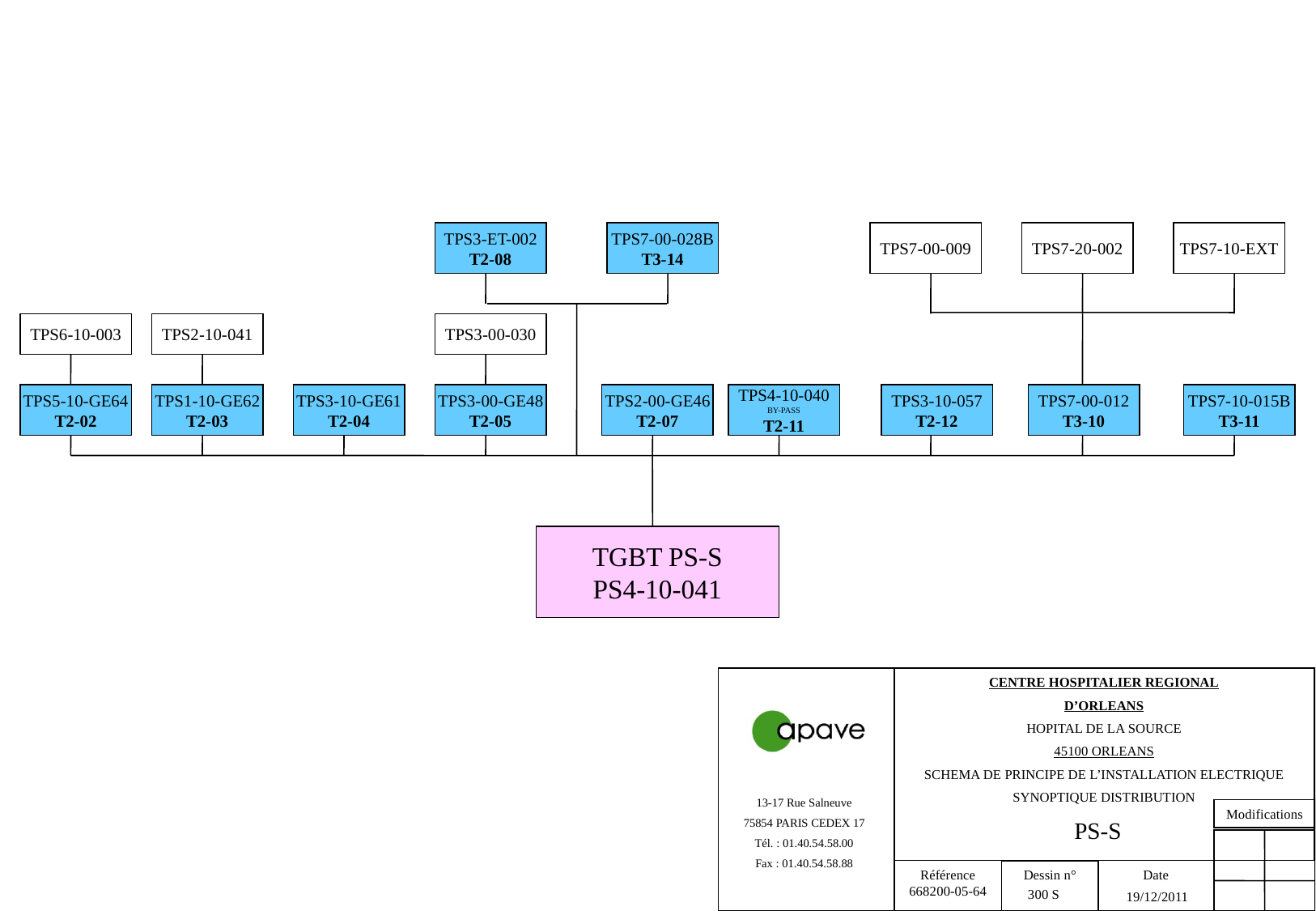

TPS3-ET-002
T2-08
TPS7-00-028B
T3-14
TPS7-00-009
TPS7-20-002
TPS7-10-EXT

TPS6-10-003
TPS2-10-041
TPS3-00-030

TPS5-10-GE64
T2-02
TPS1-10-GE62
T2-03
TPS3-10-GE61
T2-04
TPS3-00-GE48
T2-05
TPS2-00-GE46
T2-07
TPS4-10-040
BY-PASS
T2-11
TPS3-10-057
T2-12
TPS7-00-012
T3-10
TPS7-10-015B
T3-11

TGBT PS-S
PS4-10-041
PS-S
300 S
19/12/2011